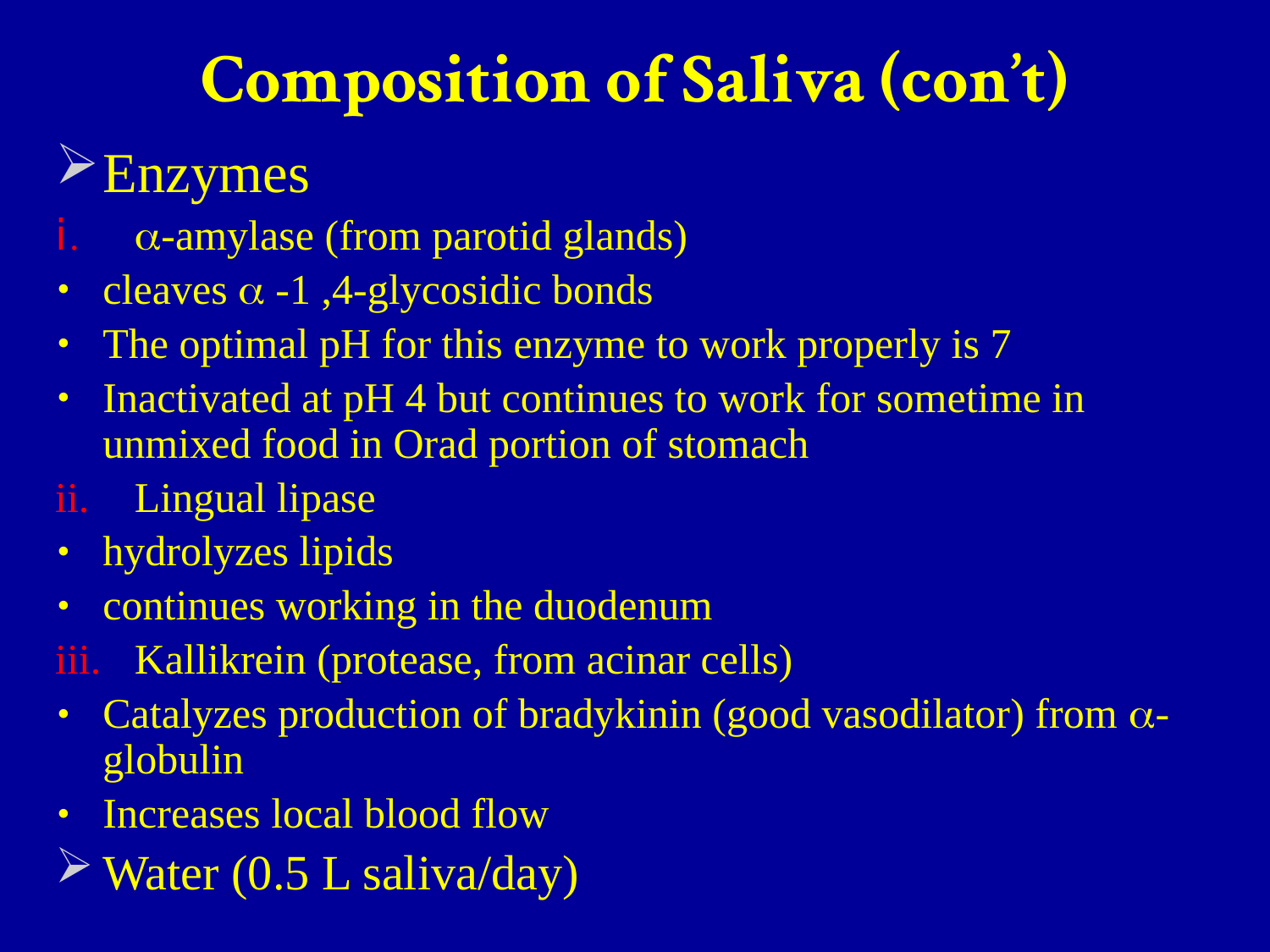

# Composition of Saliva (con’t)
Enzymes
α-amylase (from parotid glands)
cleaves α -1 ,4-glycosidic bonds
The optimal pH for this enzyme to work properly is 7
Inactivated at pH 4 but continues to work for sometime in unmixed food in Orad portion of stomach
Lingual lipase
hydrolyzes lipids
continues working in the duodenum
Kallikrein (protease, from acinar cells)
Catalyzes production of bradykinin (good vasodilator) from α-globulin
Increases local blood flow
Water (0.5 L saliva/day)